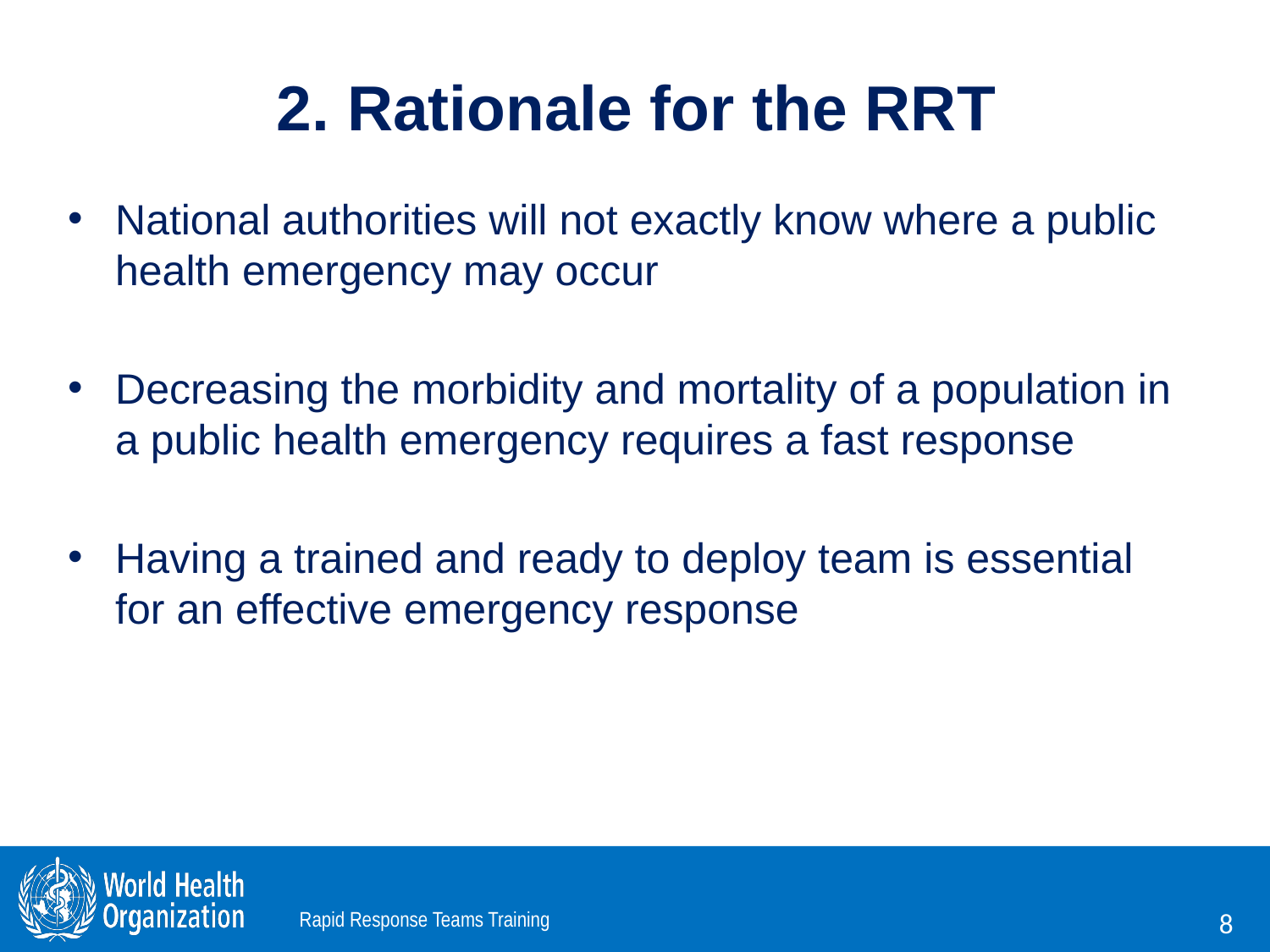

# 2. Rationale for the RRT
National authorities will not exactly know where a public health emergency may occur

Decreasing the morbidity and mortality of a population in a public health emergency requires a fast response

Having a trained and ready to deploy team is essential for an effective emergency response